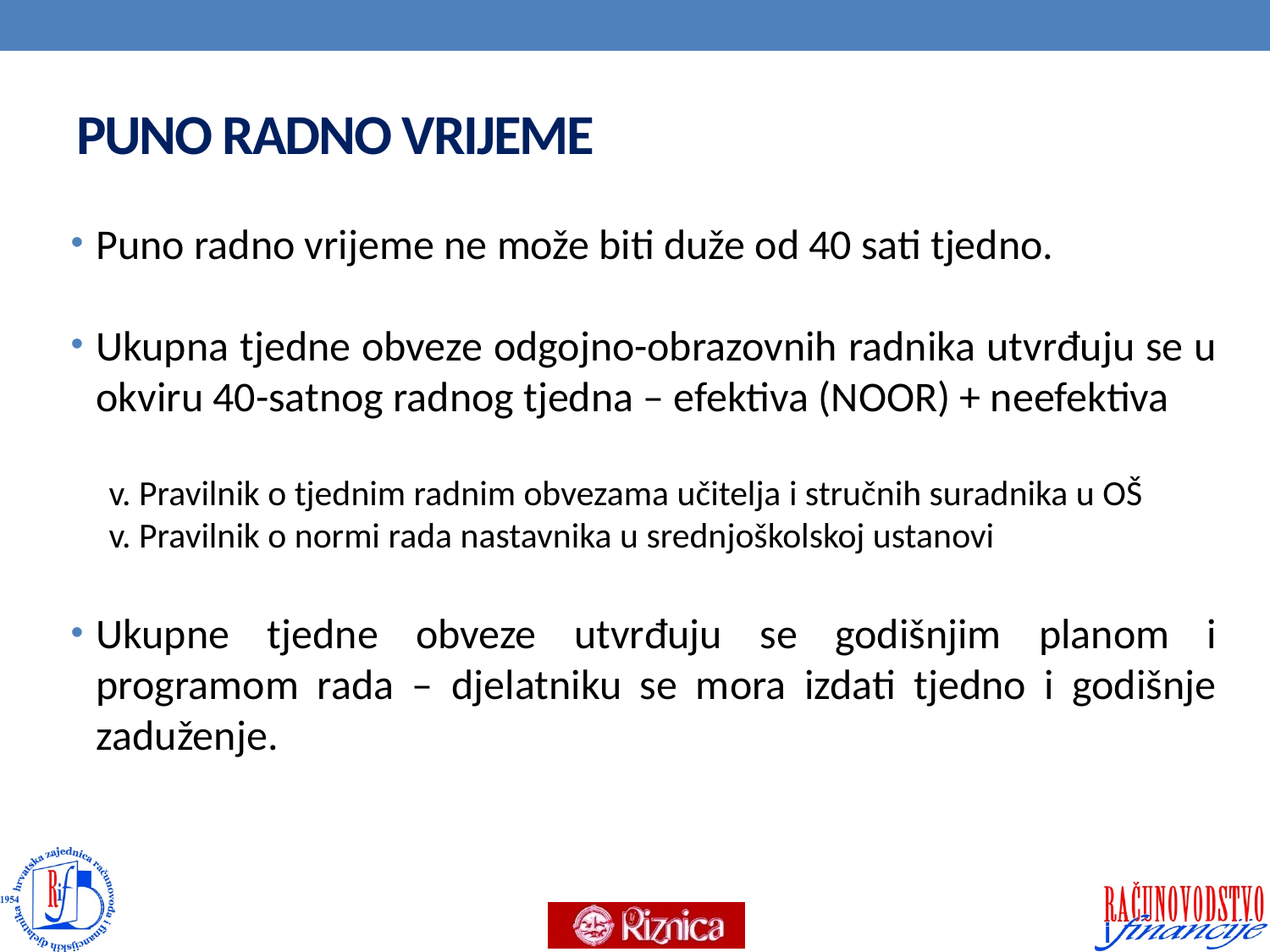

# PUNO RADNO VRIJEME
Puno radno vrijeme ne može biti duže od 40 sati tjedno.

Ukupna tjedne obveze odgojno-obrazovnih radnika utvrđuju se u okviru 40-satnog radnog tjedna – efektiva (NOOR) + neefektiva

v. Pravilnik o tjednim radnim obvezama učitelja i stručnih suradnika u OŠ
v. Pravilnik o normi rada nastavnika u srednjoškolskoj ustanovi

Ukupne tjedne obveze utvrđuju se godišnjim planom i programom rada – djelatniku se mora izdati tjedno i godišnje zaduženje.